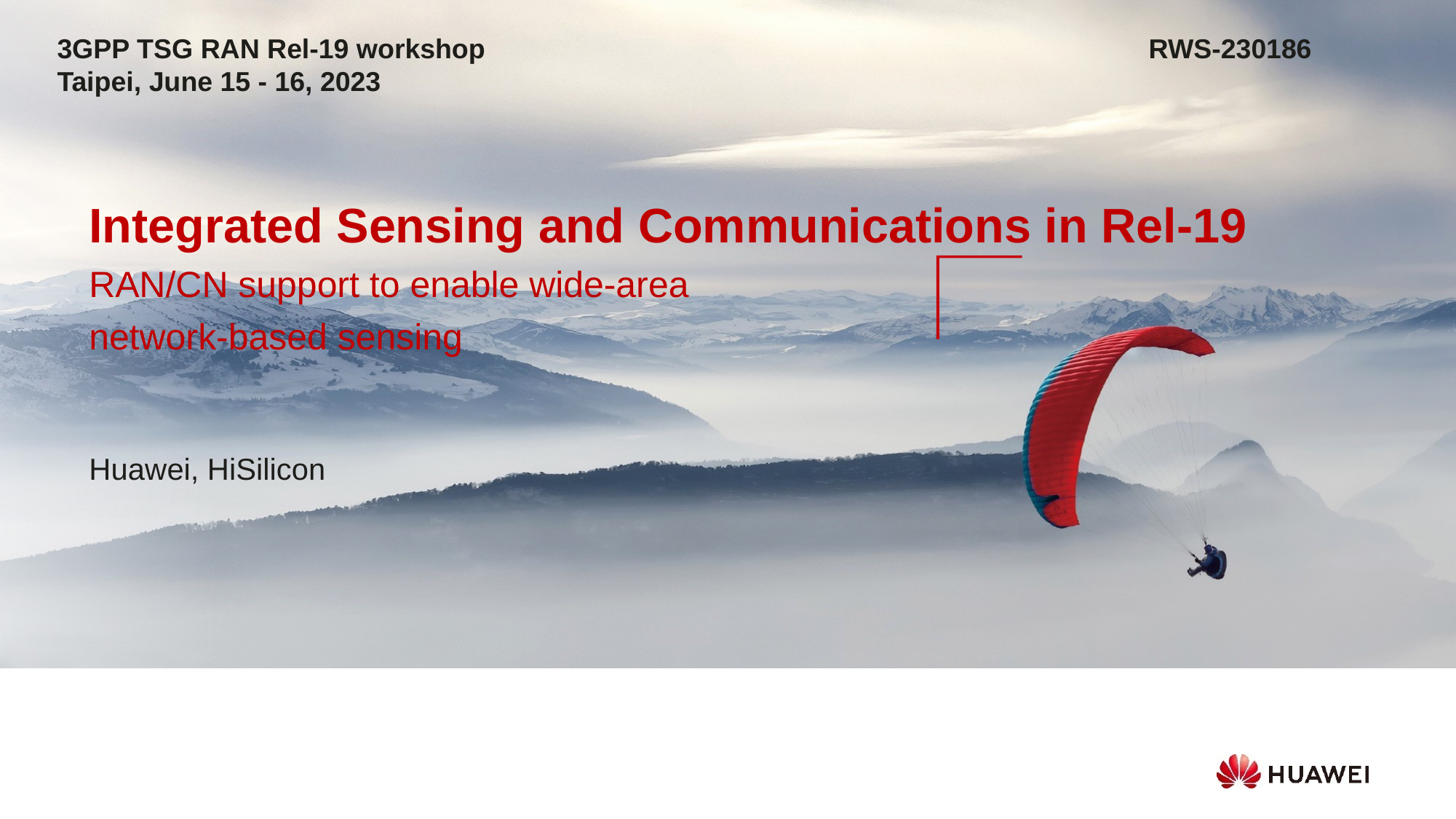

3GPP TSG RAN Rel-19 workshop							RWS-230186
Taipei, June 15 - 16, 2023
Integrated Sensing and Communications in Rel-19
RAN/CN support to enable wide-area
network-based sensing

Huawei, HiSilicon